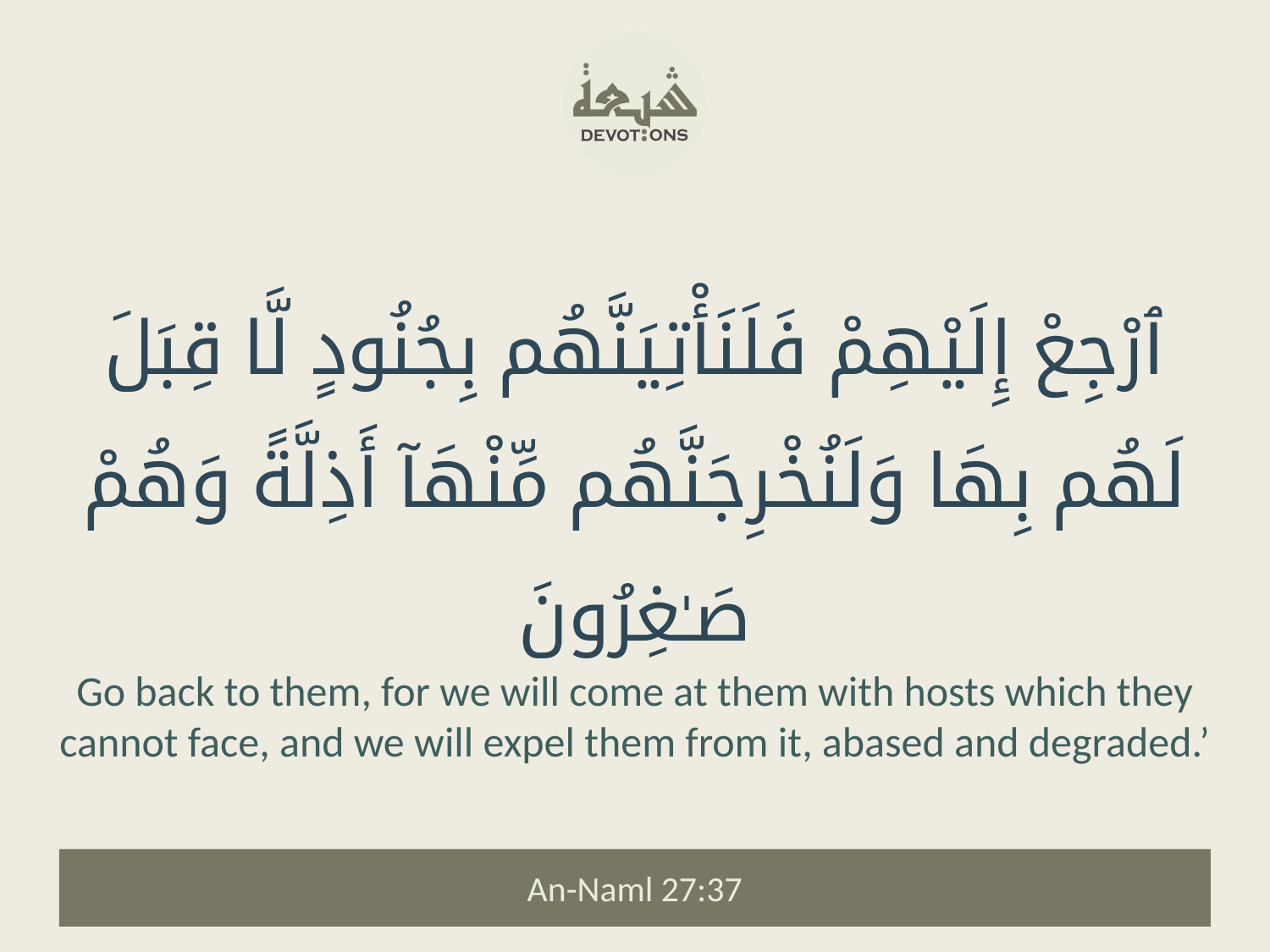

ٱرْجِعْ إِلَيْهِمْ فَلَنَأْتِيَنَّهُم بِجُنُودٍ لَّا قِبَلَ لَهُم بِهَا وَلَنُخْرِجَنَّهُم مِّنْهَآ أَذِلَّةً وَهُمْ صَـٰغِرُونَ
Go back to them, for we will come at them with hosts which they cannot face, and we will expel them from it, abased and degraded.’
An-Naml 27:37